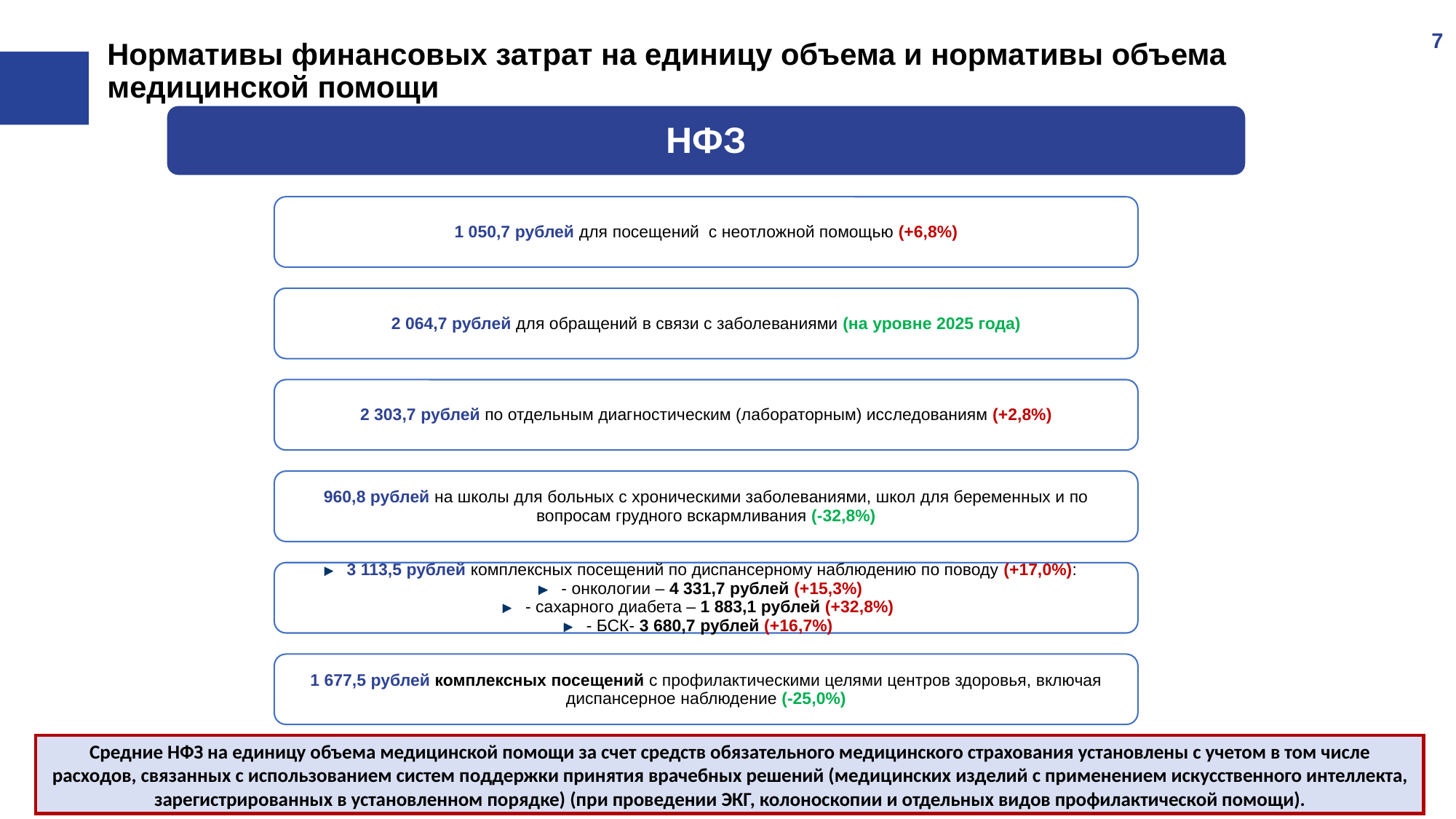

7
# Нормативы финансовых затрат на единицу объема и нормативы объема медицинской помощи
НФЗ
1 050,7 рублей для посещений  с неотложной помощью (+6,8%)
2 064,7 рублей для обращений в связи с заболеваниями (на уровне 2025 года)
(на уровне 2025 года)
2 303,7 рублей по отдельным диагностическим (лабораторным) исследованиям (+2,8%)
960,8 рублей на школы для больных с хроническими заболеваниями, школ для беременных и по вопросам грудного вскармливания (-32,8%)
3 113,5 рублей комплексных посещений по диспансерному наблюдению по поводу (+17,0%):
- онкологии – 4 331,7 рублей (+15,3%)
- сахарного диабета – 1 883,1 рублей (+32,8%)
- БСК- 3 680,7 рублей (+16,7%)
(на уровне 2025 года)
1 677,5 рублей комплексных посещений с профилактическими целями центров здоровья, включая диспансерное наблюдение (-25,0%)
Средние НФЗ на единицу объема медицинской помощи за счет средств обязательного медицинского страхования установлены с учетом в том числе расходов, связанных с использованием систем поддержки принятия врачебных решений (медицинских изделий с применением искусственного интеллекта, зарегистрированных в установленном порядке) (при проведении ЭКГ, колоноскопии и отдельных видов профилактической помощи).